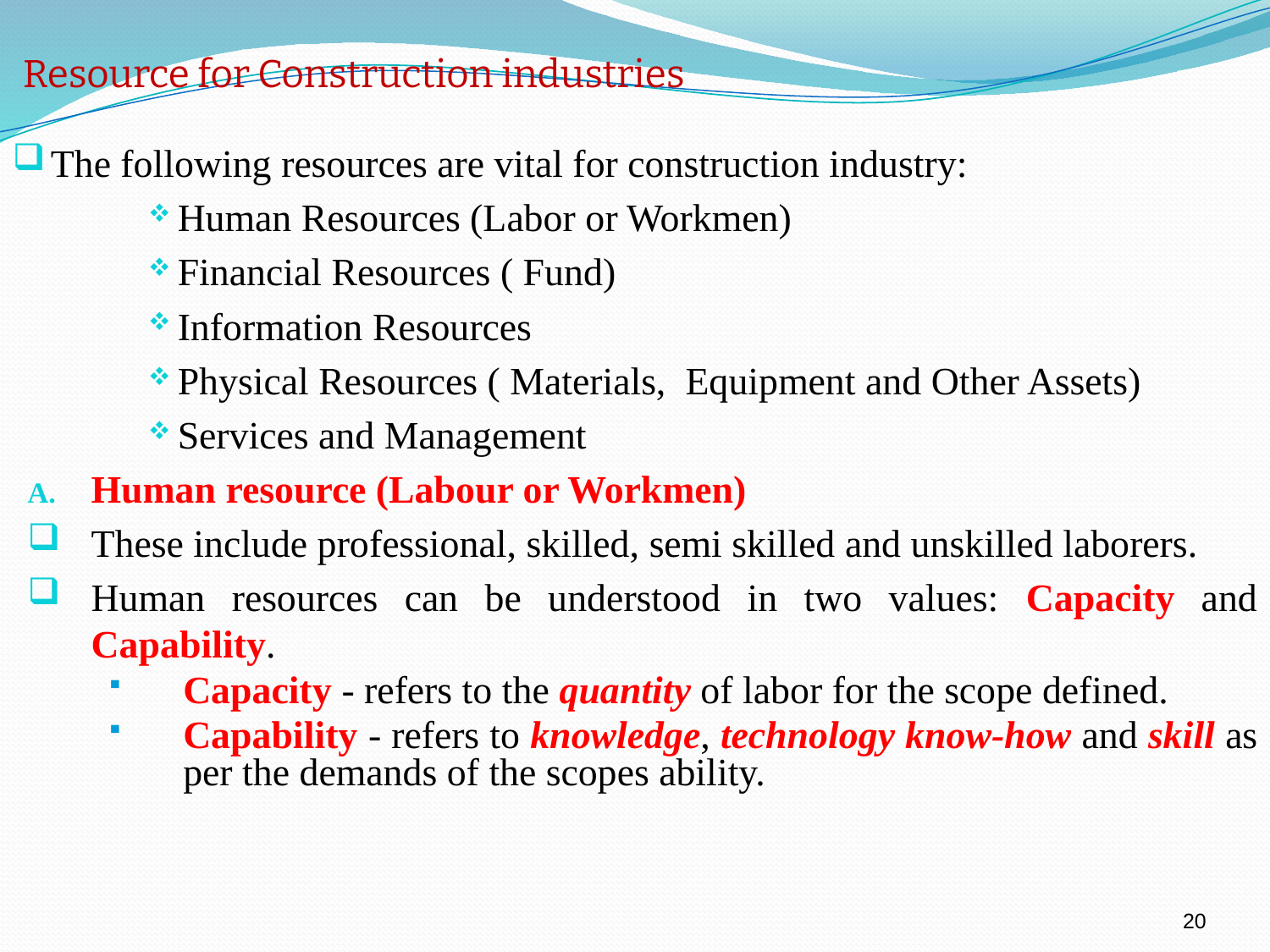

# Resource for Construction industries
The following resources are vital for construction industry:
Human Resources (Labor or Workmen)
Financial Resources ( Fund)
Information Resources
Physical Resources ( Materials,  Equipment and Other Assets)
Services and Management
Human resource (Labour or Workmen)
These include professional, skilled, semi skilled and unskilled laborers.
Human resources can be understood in two values: Capacity and Capability.
Capacity - refers to the quantity of labor for the scope defined.
Capability - refers to knowledge, technology know-how and skill as per the demands of the scopes ability.

20